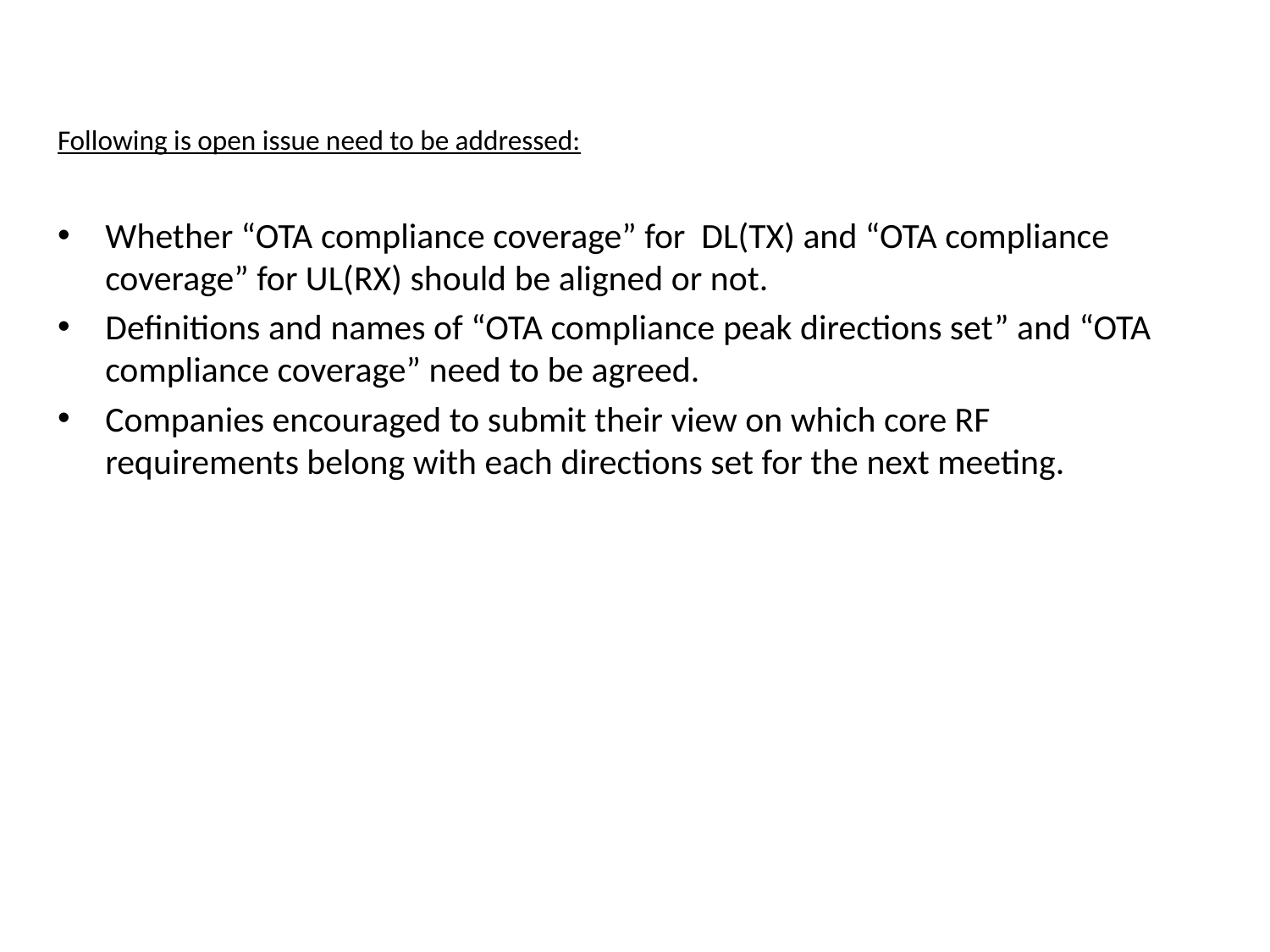

Following is open issue need to be addressed:

Whether “OTA compliance coverage” for  DL(TX) and “OTA compliance coverage” for UL(RX) should be aligned or not.
Definitions and names of “OTA compliance peak directions set” and “OTA compliance coverage” need to be agreed.
Companies encouraged to submit their view on which core RF requirements belong with each directions set for the next meeting.